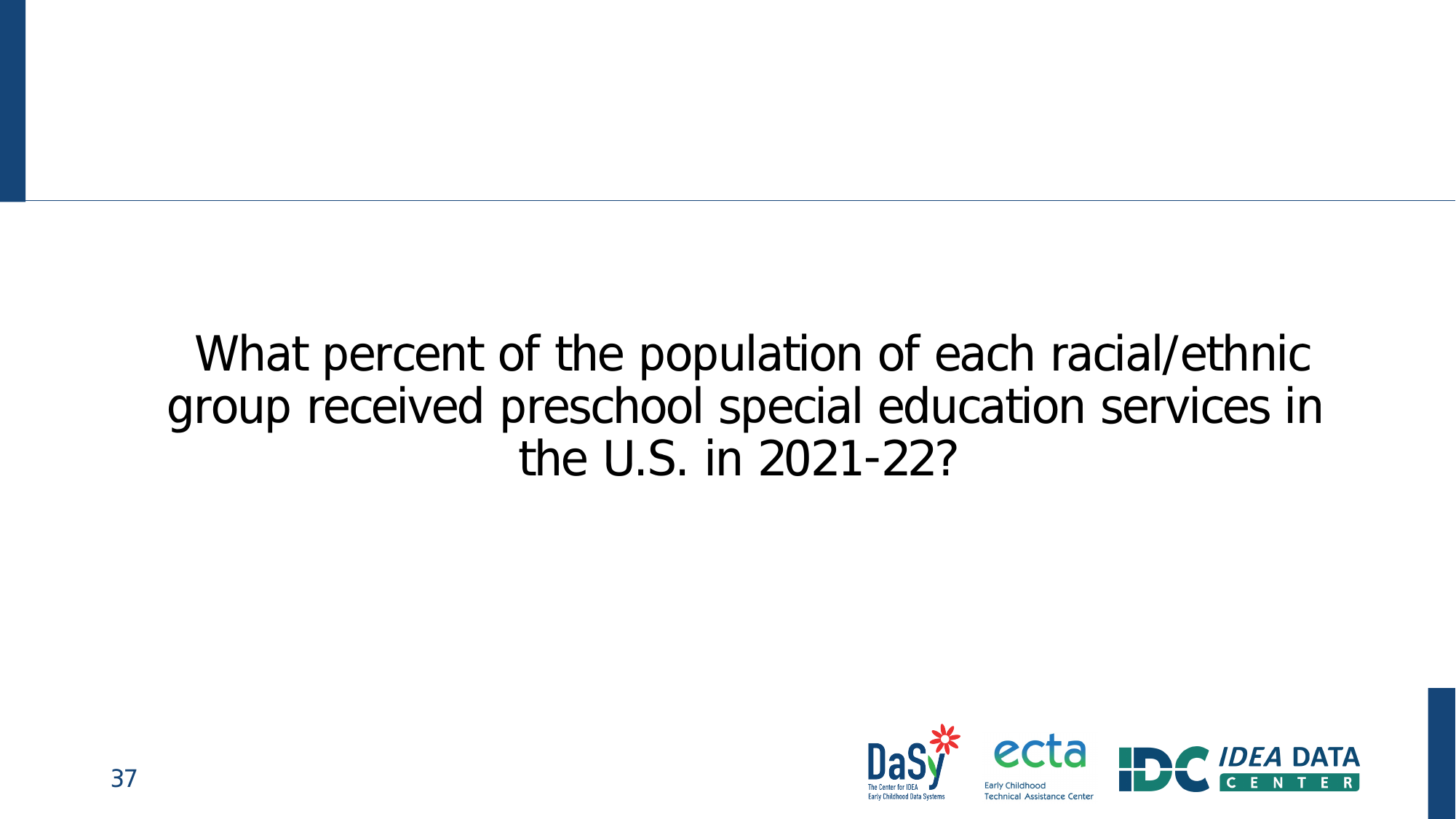

What percent of the population of each racial/ethnic group received preschool special education services in the U.S. in 2021-22?